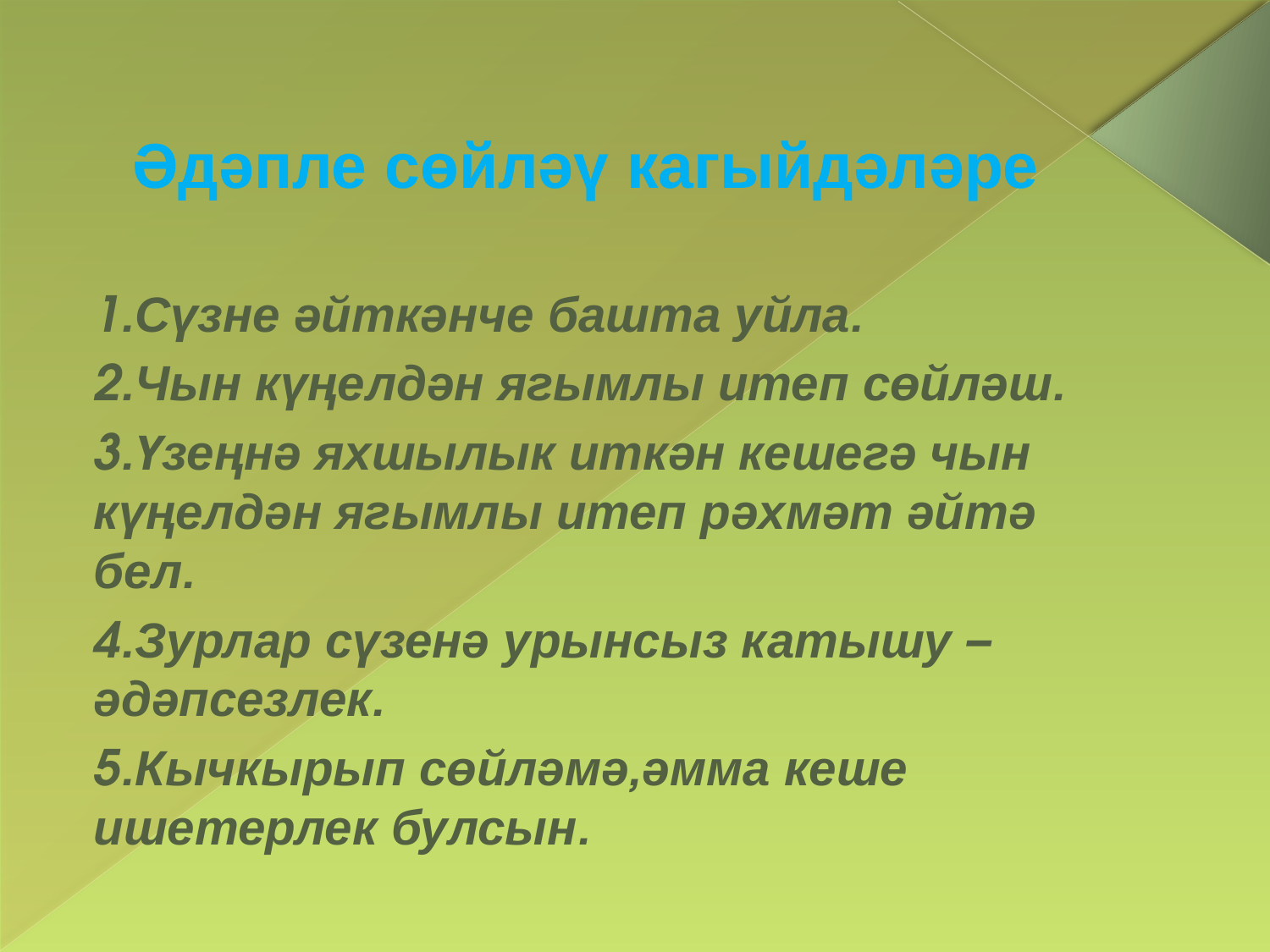

# Әдәпле сөйләү кагыйдәләре
1.Сүзне әйткәнче башта уйла.
2.Чын күңелдән ягымлы итеп сөйләш.
3.Үзеңнә яхшылык иткән кешегә чын күңелдән ягымлы итеп рәхмәт әйтә бел.
4.Зурлар сүзенә урынсыз катышу – әдәпсезлек.
5.Кычкырып сөйләмә,әмма кеше ишетерлек булсын.